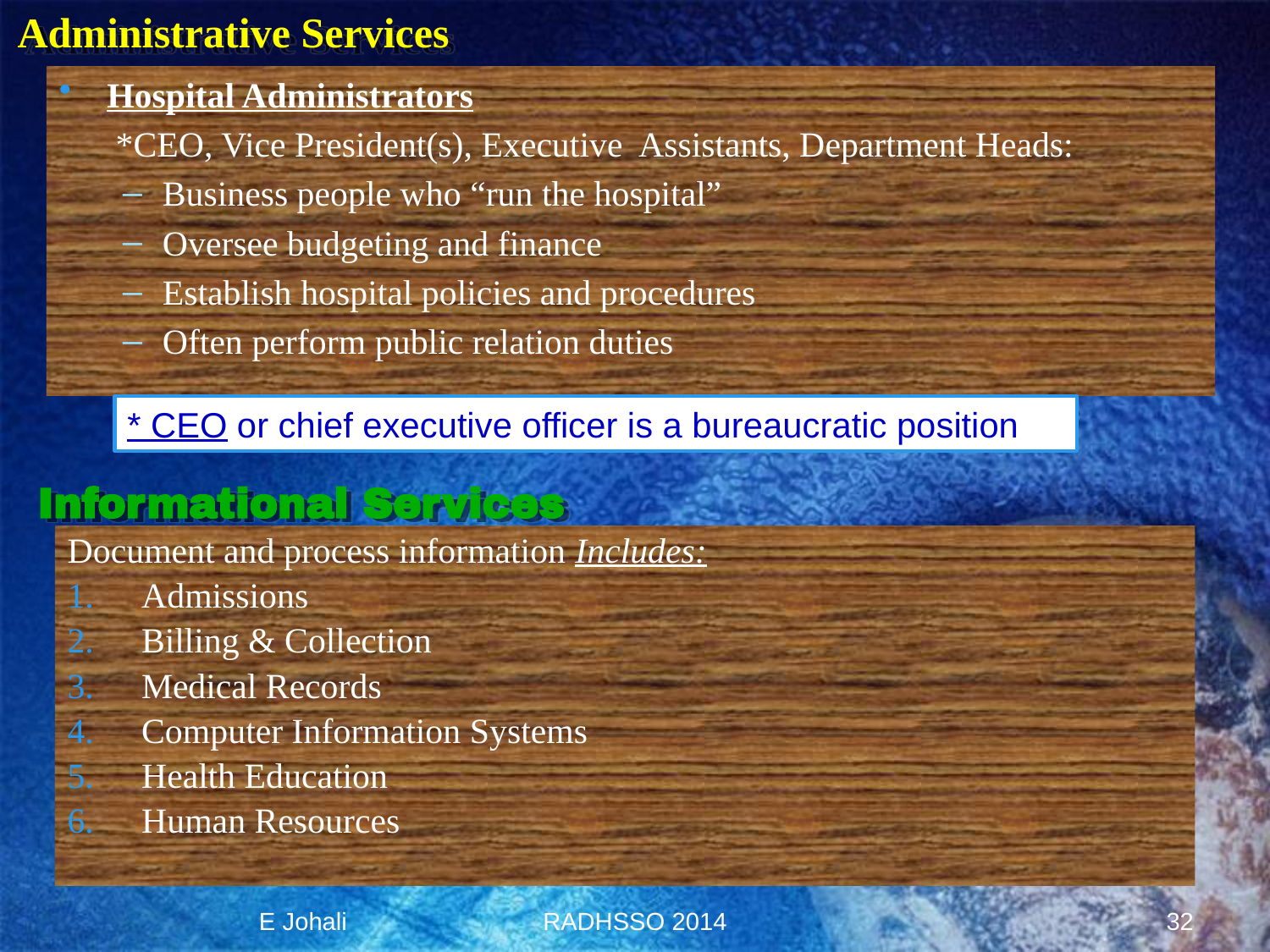

# Administrative Services
Hospital Administrators
	 *CEO, Vice President(s), Executive  Assistants, Department Heads:
Business people who “run the hospital”
Oversee budgeting and finance
Establish hospital policies and procedures
Often perform public relation duties
* CEO or chief executive officer is a bureaucratic position
Informational Services
Document and process information Includes:
Admissions
Billing & Collection
Medical Records
Computer Information Systems
Health Education
Human Resources

E Johali
RADHSSO 2014
32